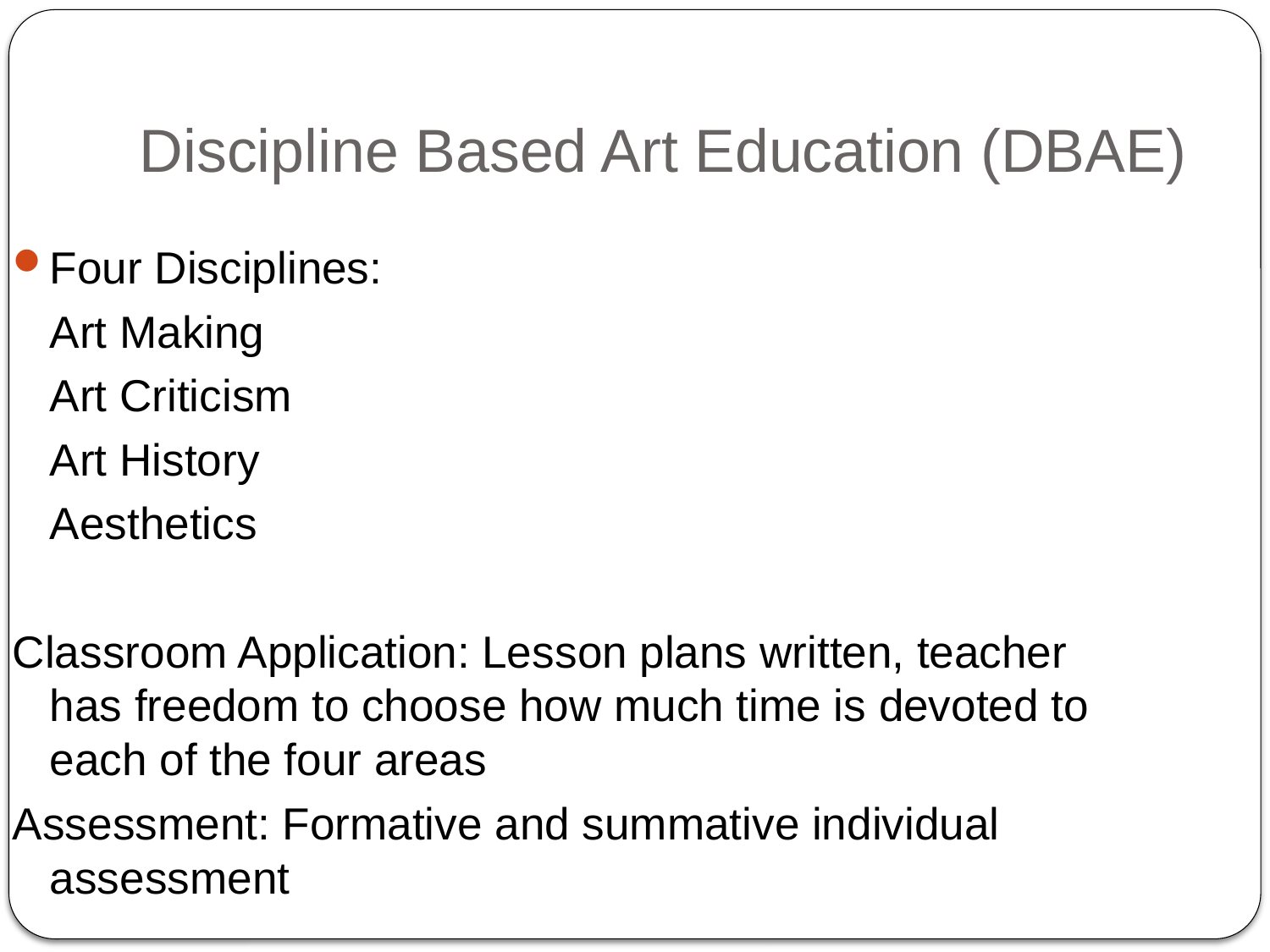

# Discipline Based Art Education (DBAE)
Four Disciplines:
	Art Making
	Art Criticism
	Art History
	Aesthetics

Classroom Application: Lesson plans written, teacher has freedom to choose how much time is devoted to each of the four areas
Assessment: Formative and summative individual assessment